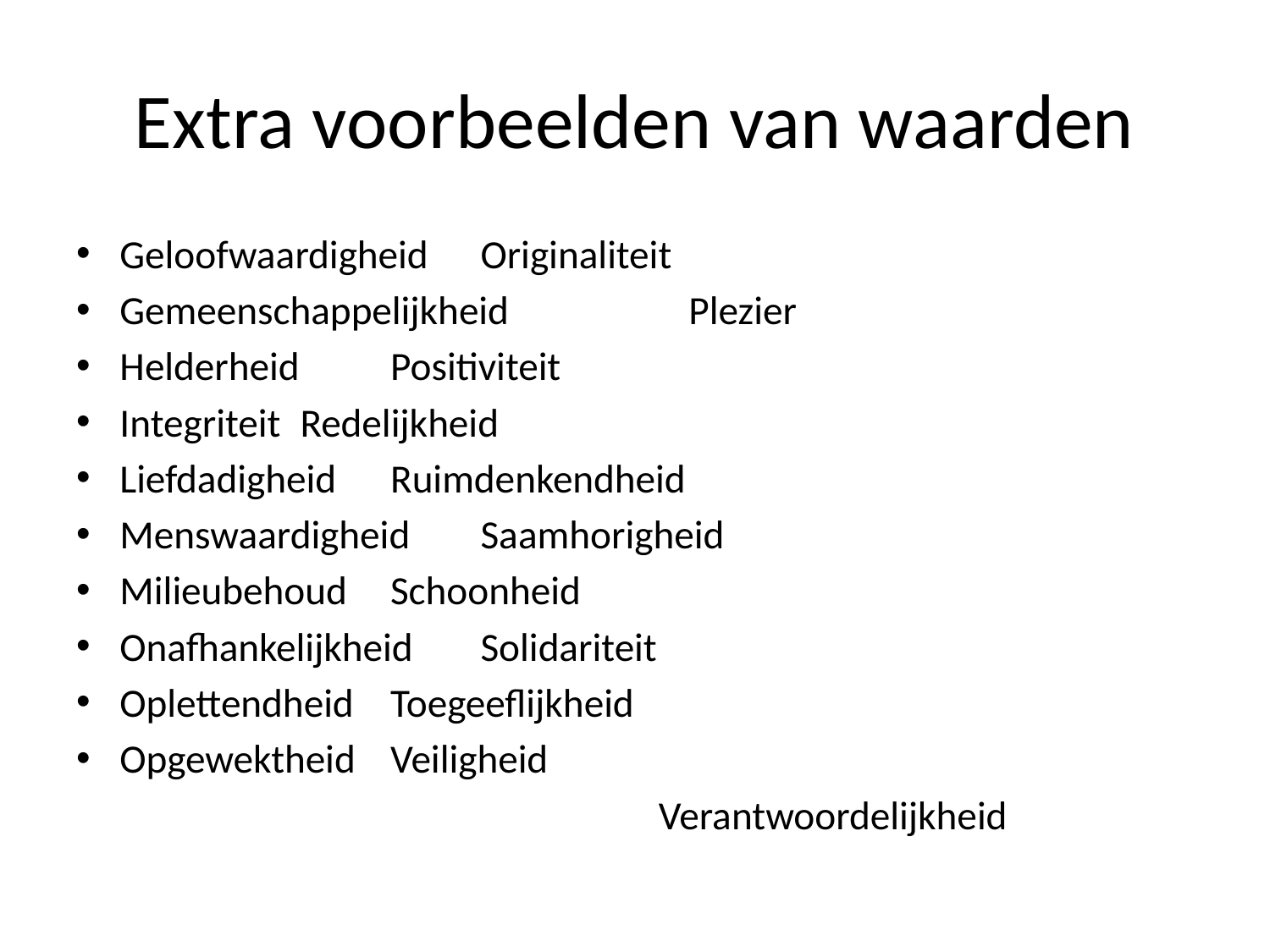

# Extra voorbeelden van waarden
Geloofwaardigheid 		Originaliteit
Gemeenschappelijkheid 	             Plezier
Helderheid 			Positiviteit
Integriteit 				Redelijkheid
Liefdadigheid 			Ruimdenkendheid
Menswaardigheid  		Saamhorigheid
Milieubehoud 			Schoonheid
Onafhankelijkheid 		Solidariteit
Oplettendheid 			Toegeeflijkheid
Opgewektheid 			Veiligheid
                                                                Verantwoordelijkheid